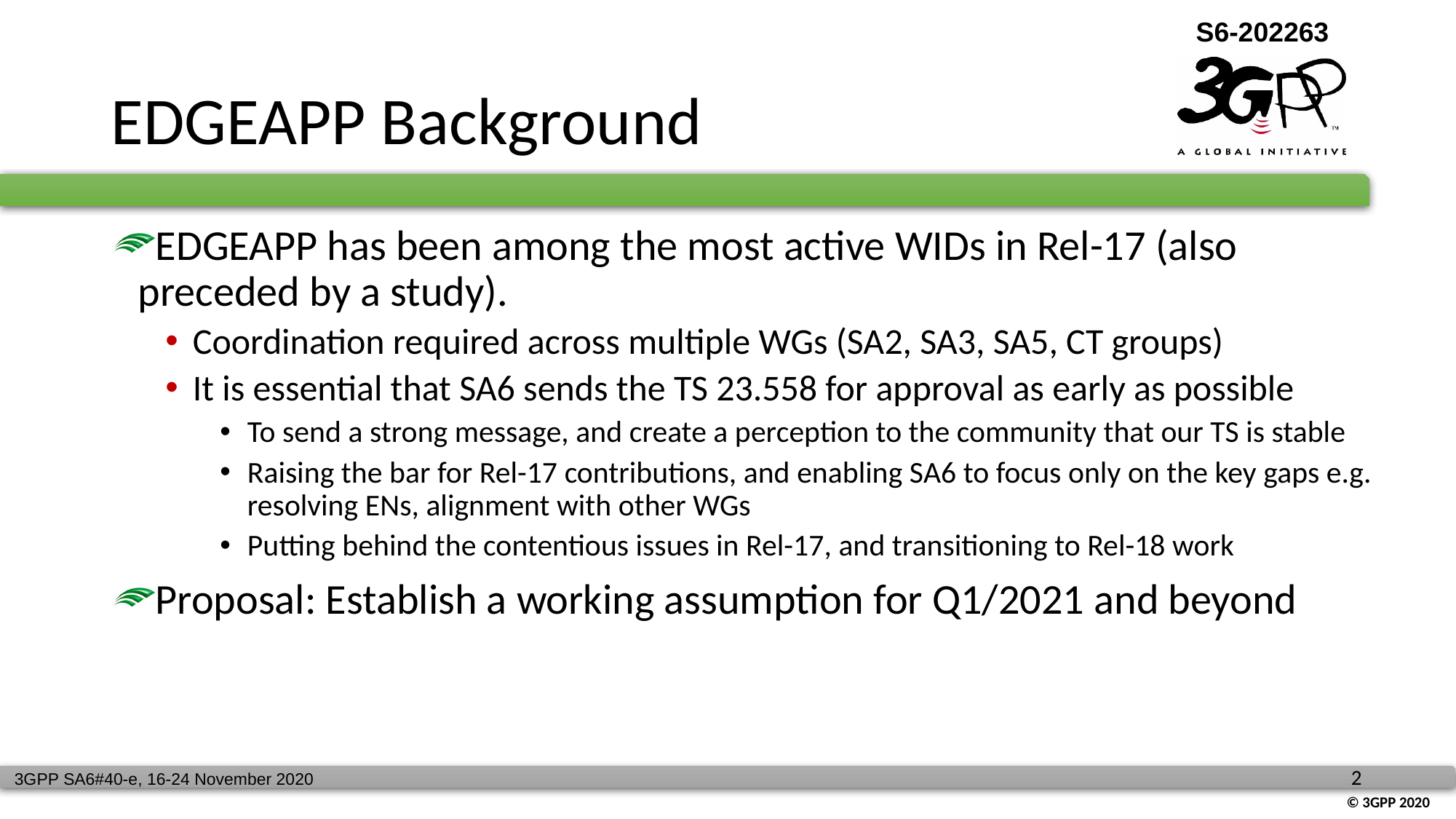

# EDGEAPP Background
EDGEAPP has been among the most active WIDs in Rel-17 (also preceded by a study).
Coordination required across multiple WGs (SA2, SA3, SA5, CT groups)
It is essential that SA6 sends the TS 23.558 for approval as early as possible
To send a strong message, and create a perception to the community that our TS is stable
Raising the bar for Rel-17 contributions, and enabling SA6 to focus only on the key gaps e.g. resolving ENs, alignment with other WGs
Putting behind the contentious issues in Rel-17, and transitioning to Rel-18 work
Proposal: Establish a working assumption for Q1/2021 and beyond